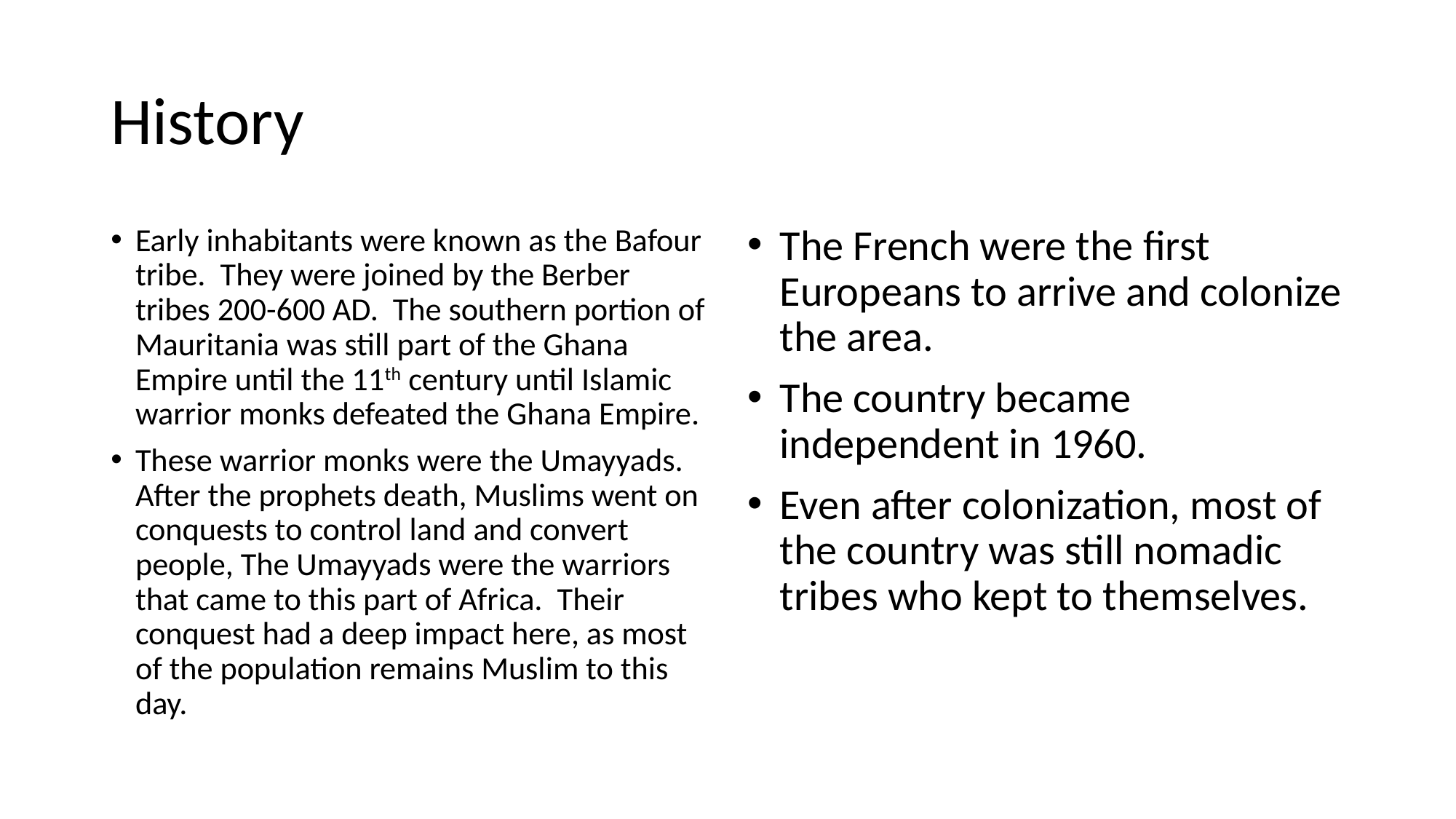

# History
Early inhabitants were known as the Bafour tribe.  They were joined by the Berber tribes 200-600 AD.  The southern portion of Mauritania was still part of the Ghana Empire until the 11th century until Islamic warrior monks defeated the Ghana Empire.
These warrior monks were the Umayyads.  After the prophets death, Muslims went on conquests to control land and convert people, The Umayyads were the warriors that came to this part of Africa.  Their conquest had a deep impact here, as most of the population remains Muslim to this day.
The French were the first Europeans to arrive and colonize the area.
The country became independent in 1960.
Even after colonization, most of the country was still nomadic tribes who kept to themselves.